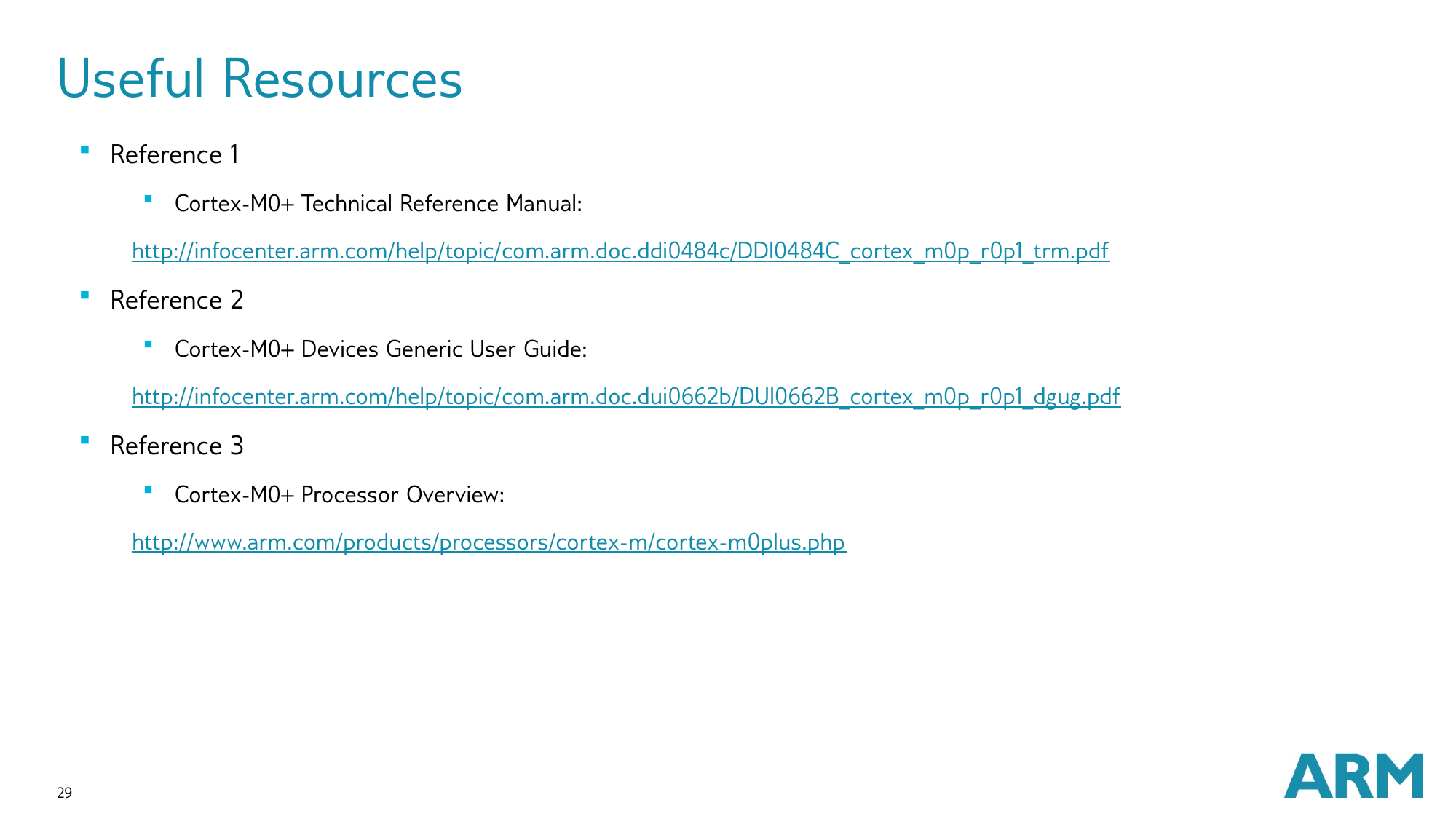

# Useful Resources
Reference 1
Cortex-M0+ Technical Reference Manual:
http://infocenter.arm.com/help/topic/com.arm.doc.ddi0484c/DDI0484C_cortex_m0p_r0p1_trm.pdf
Reference 2
Cortex-M0+ Devices Generic User Guide:
http://infocenter.arm.com/help/topic/com.arm.doc.dui0662b/DUI0662B_cortex_m0p_r0p1_dgug.pdf
Reference 3
Cortex-M0+ Processor Overview:
http://www.arm.com/products/processors/cortex-m/cortex-m0plus.php